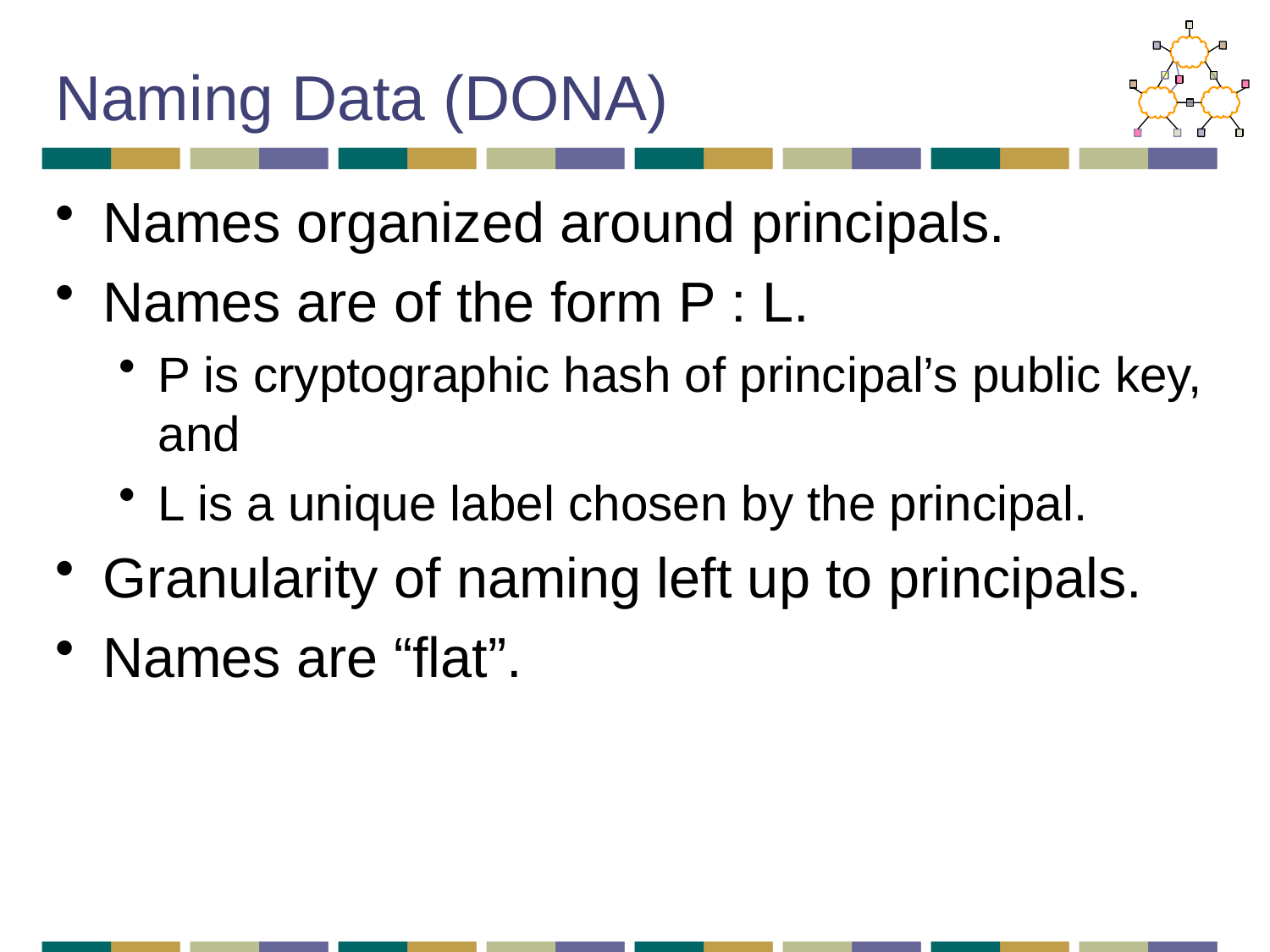

# Naming Data (DONA)
Names organized around principals.
Names are of the form P : L.
P is cryptographic hash of principal’s public key, and
L is a unique label chosen by the principal.
Granularity of naming left up to principals.
Names are “flat”.